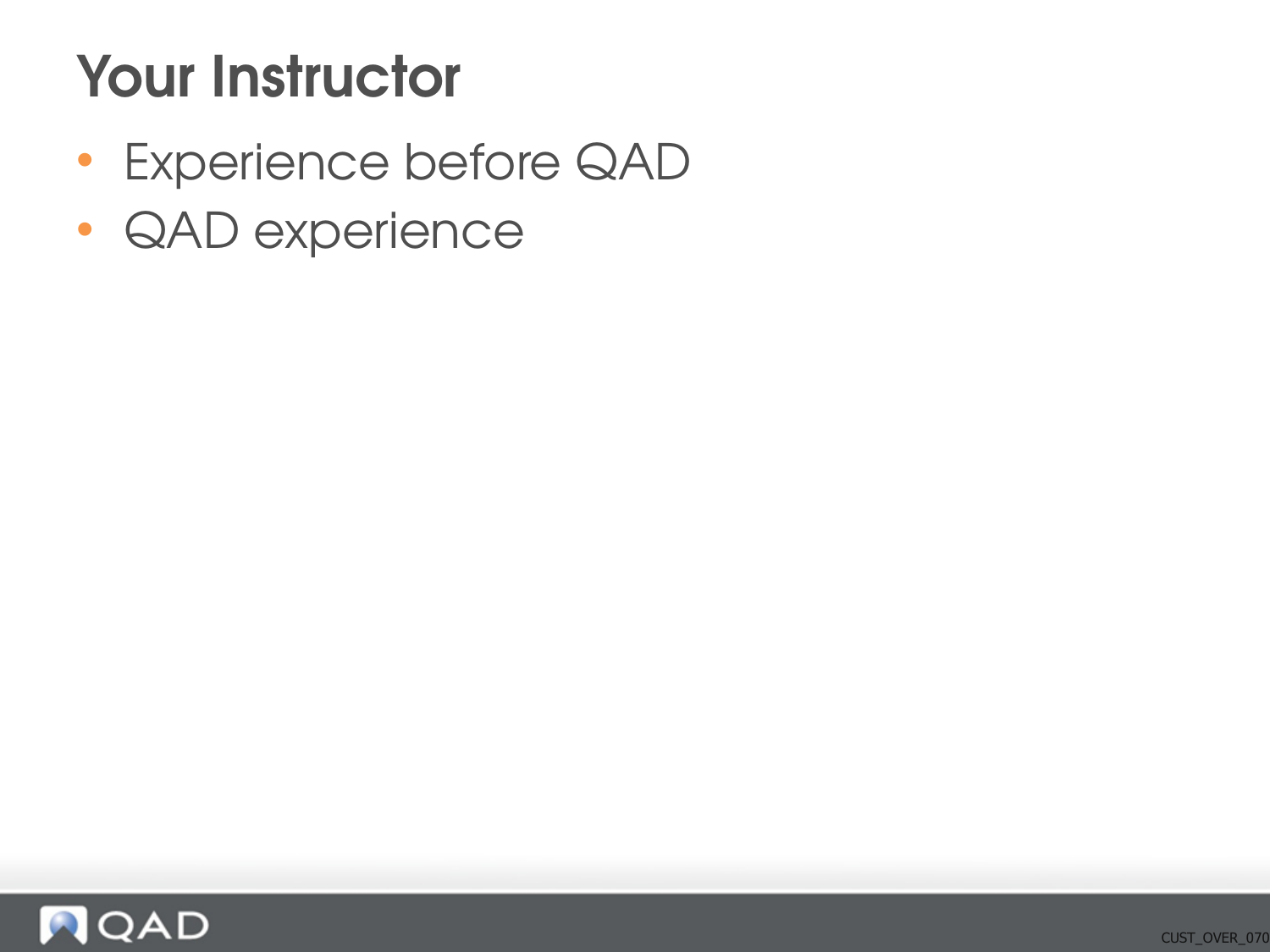

# Your Instructor
Experience before QAD
QAD experience

CUST_OVER_070